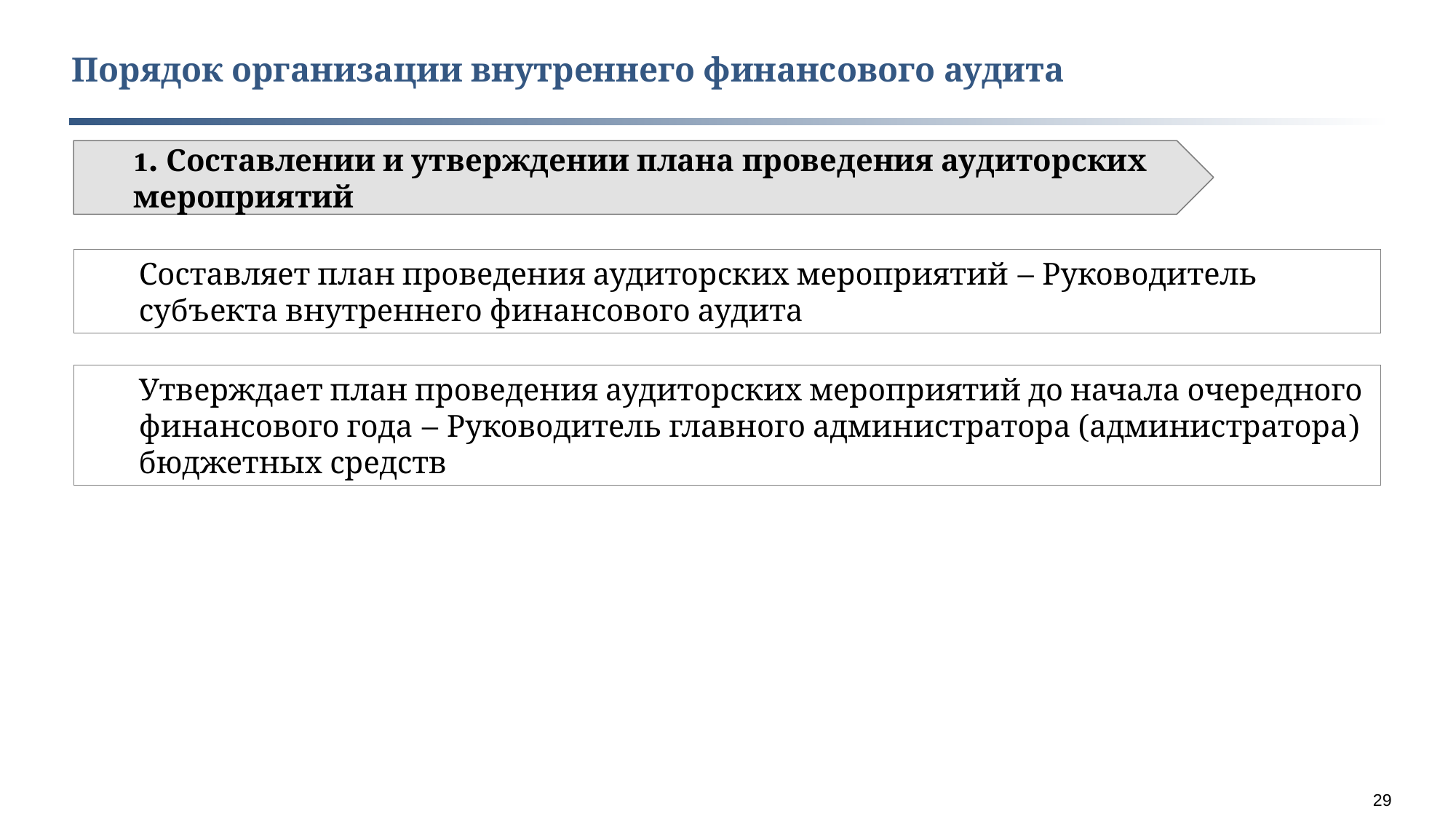

Порядок организации внутреннего финансового аудита
1. Составлении и утверждении плана проведения аудиторских мероприятий
Составляет план проведения аудиторских мероприятий – Руководитель субъекта внутреннего финансового аудита
Утверждает план проведения аудиторских мероприятий до начала очередного финансового года – Руководитель главного администратора (администратора) бюджетных средств